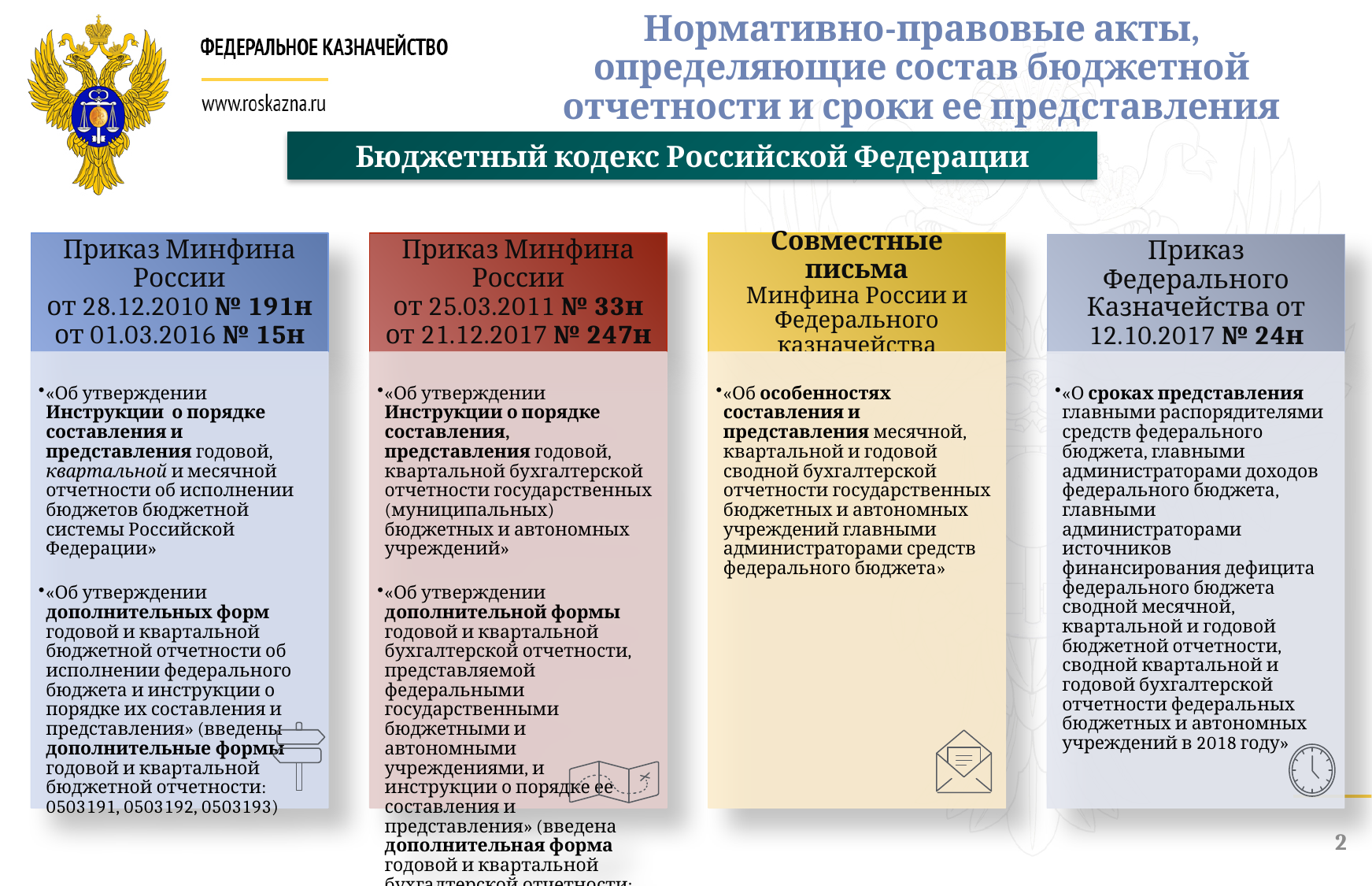

# Нормативно-правовые акты, определяющие состав бюджетной отчетности и сроки ее представления
Бюджетный кодекс Российской Федерации
Приказ Минфина России
от 28.12.2010 № 191н
от 01.03.2016 № 15н

«Об утверждении Инструкции  о порядке составления и представления годовой, квартальной и месячной отчетности об исполнении бюджетов бюджетной системы Российской Федерации»

«Об утверждении дополнительных форм годовой и квартальной бюджетной отчетности об исполнении федерального бюджета и инструкции о порядке их составления и представления» (введены дополнительные формы годовой и квартальной бюджетной отчетности: 0503191, 0503192, 0503193)
Приказ Минфина России
от 25.03.2011 № 33н
от 21.12.2017 № 247н

«Об утверждении Инструкции о порядке составления, представления годовой, квартальной бухгалтерской отчетности государственных (муниципальных) бюджетных и автономных учреждений»

«Об утверждении дополнительной формы годовой и квартальной бухгалтерской отчетности, представляемой федеральными государственными бюджетными и автономными учреждениями, и инструкции о порядке ее составления и представления» (введена дополнительная форма годовой и квартальной бухгалтерской отчетности: 0503793)
Совместные письма
Минфина России и Федерального казначейства

«Об особенностях составления и представления месячной, квартальной и годовой сводной бухгалтерской отчетности государственных бюджетных и автономных учреждений главными администраторами средств федерального бюджета»
Приказ Федерального
Казначейства от 12.10.2017 № 24н

«О сроках представления главными распорядителями средств федерального бюджета, главными администраторами доходов федерального бюджета, главными администраторами источников финансирования дефицита федерального бюджета сводной месячной, квартальной и годовой бюджетной отчетности, сводной квартальной и годовой бухгалтерской отчетности федеральных бюджетных и автономных учреждений в 2018 году»

2